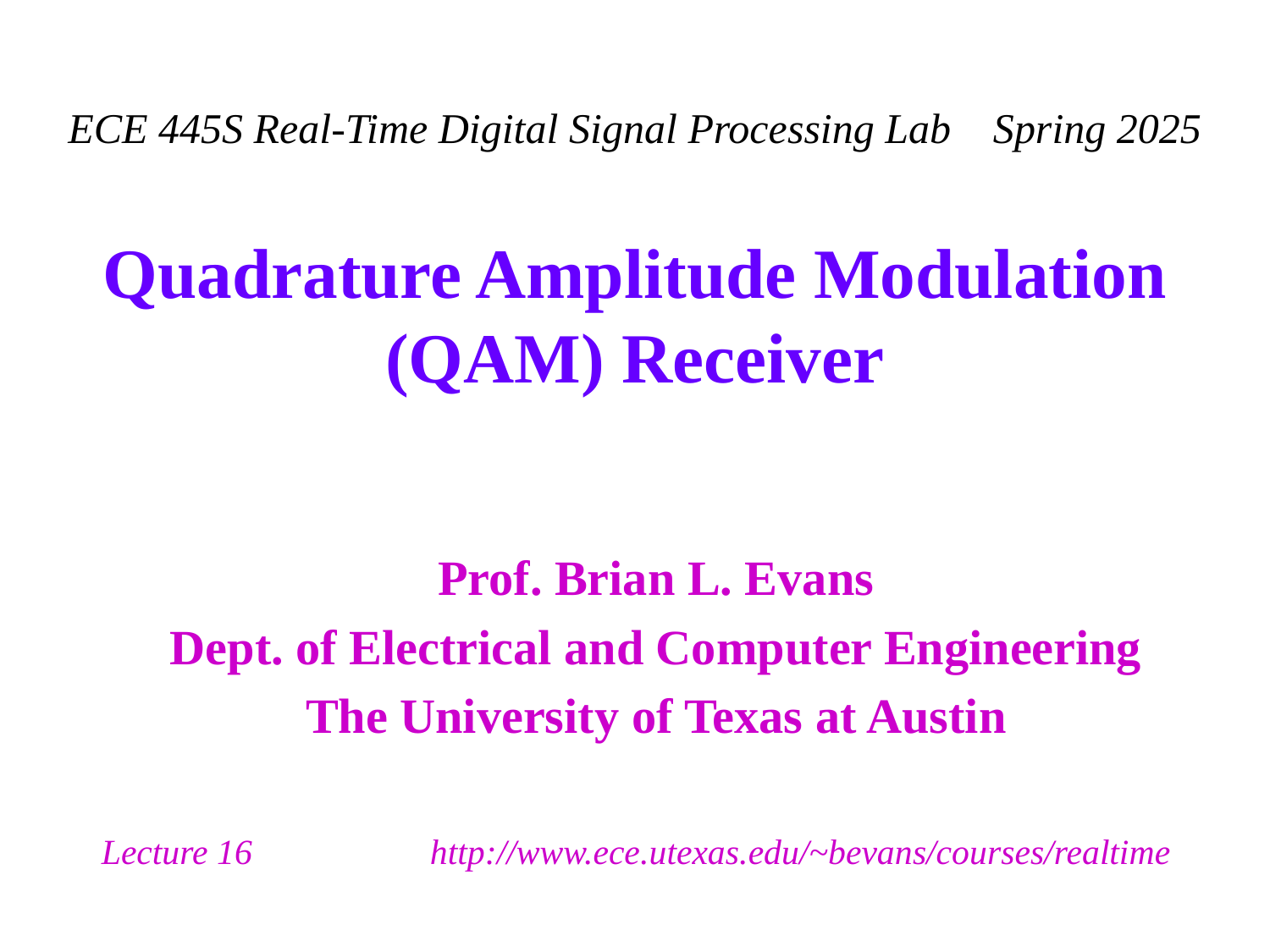

# Quadrature Amplitude Modulation (QAM) Receiver
Prof. Brian L. Evans
Dept. of Electrical and Computer Engineering
The University of Texas at Austin